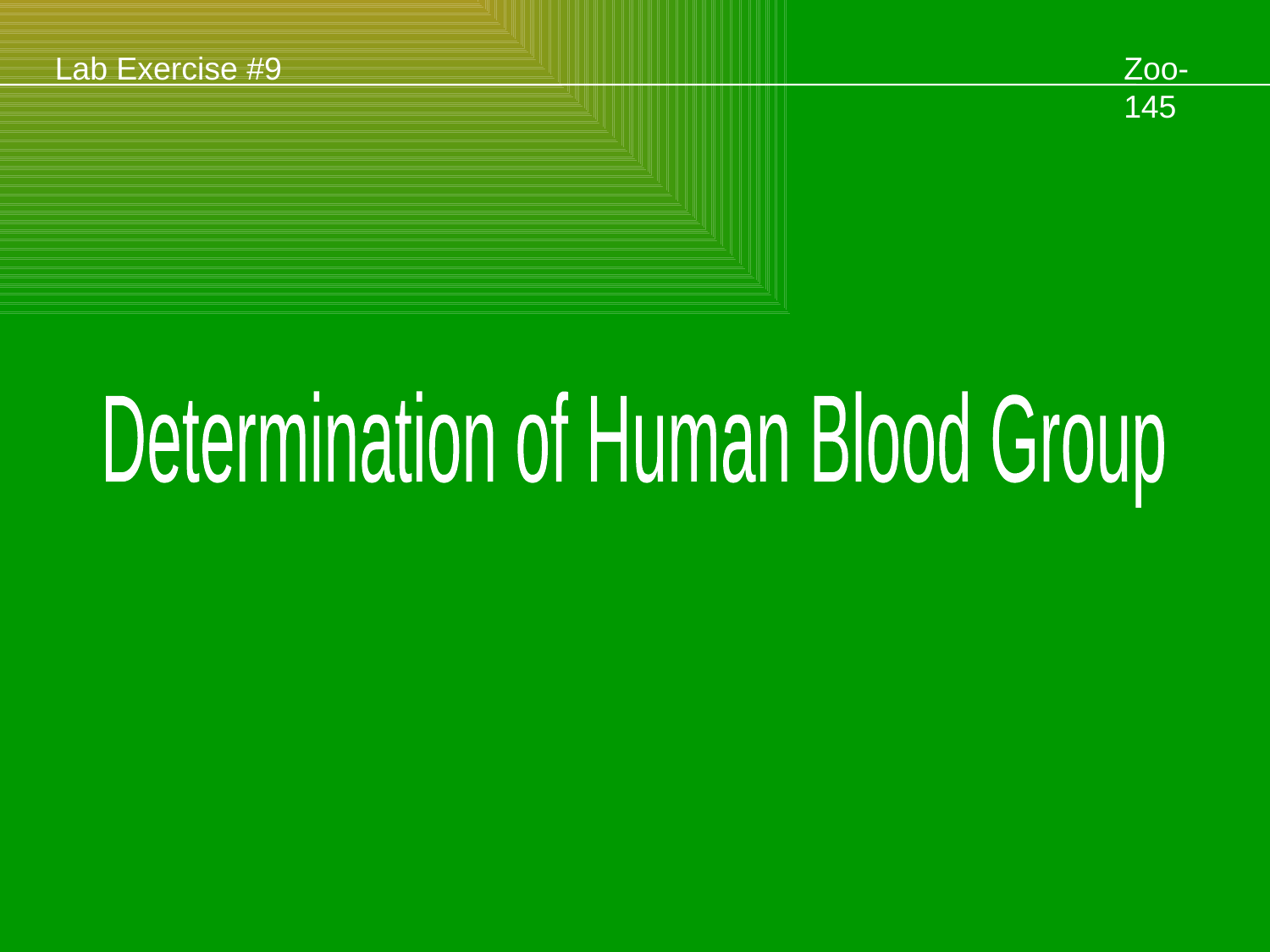

Lab Exercise #9
Zoo- 145

Determination of Human Blood Group